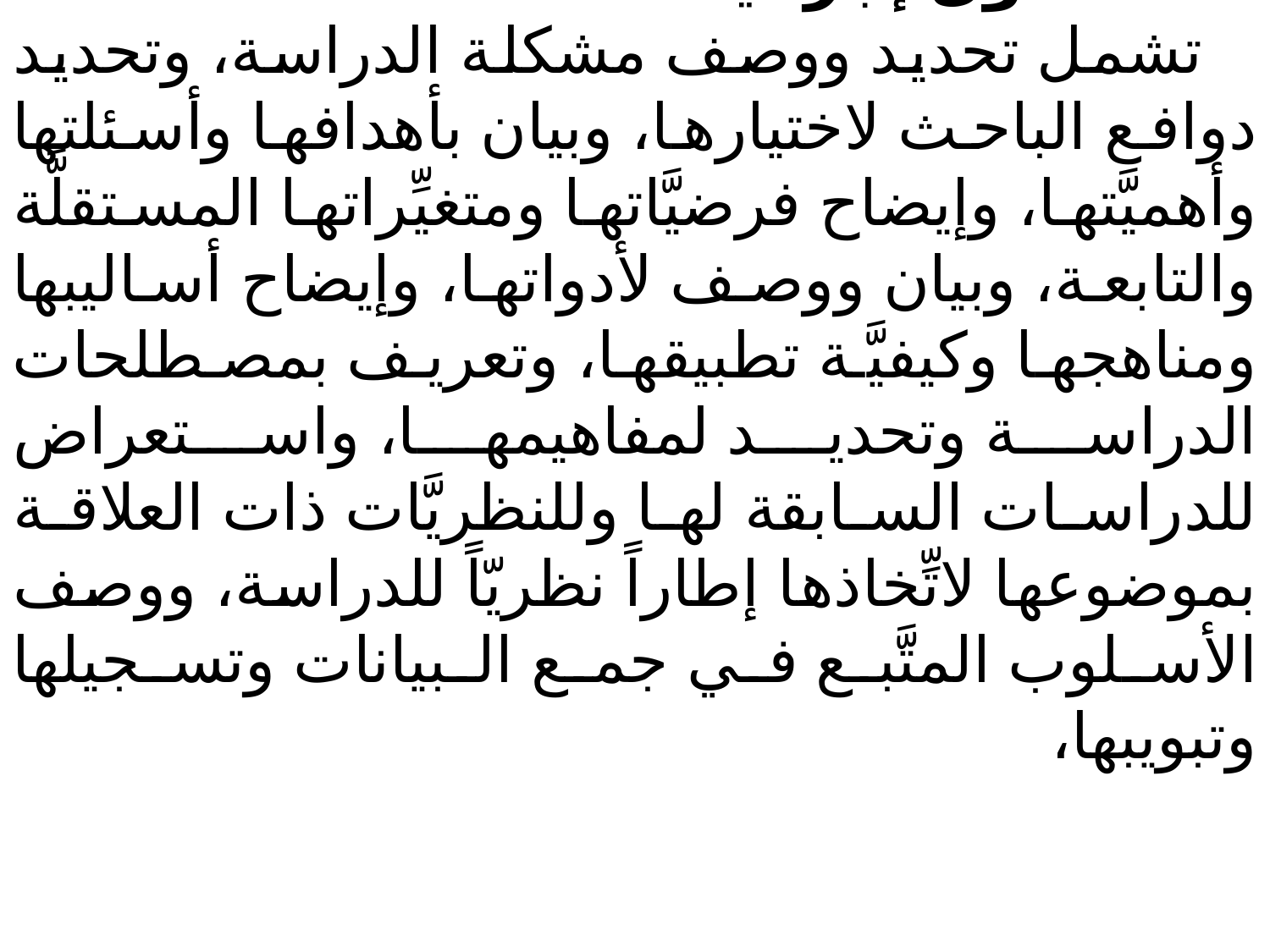

2- فصول إجرائيَّة:
تشمل تحديد ووصف مشكلة الدراسة، وتحديد دوافع الباحث لاختيارها، وبيان بأهدافها وأسئلتها وأهميَّتها، وإيضاح فرضيَّاتها ومتغيِّراتها المستقلَّة والتابعة، وبيان ووصف لأدواتها، وإيضاح أساليبها ومناهجها وكيفيَّة تطبيقها، وتعريف بمصطلحات الدراسة وتحديد لمفاهيمها، واستعراض للدراسات السابقة لها وللنظريَّات ذات العلاقة بموضوعها لاتِّخاذها إطاراً نظريّاً للدراسة، ووصف الأسلوب المتَّبع في جمع البيانات وتسجيلها وتبويبها،